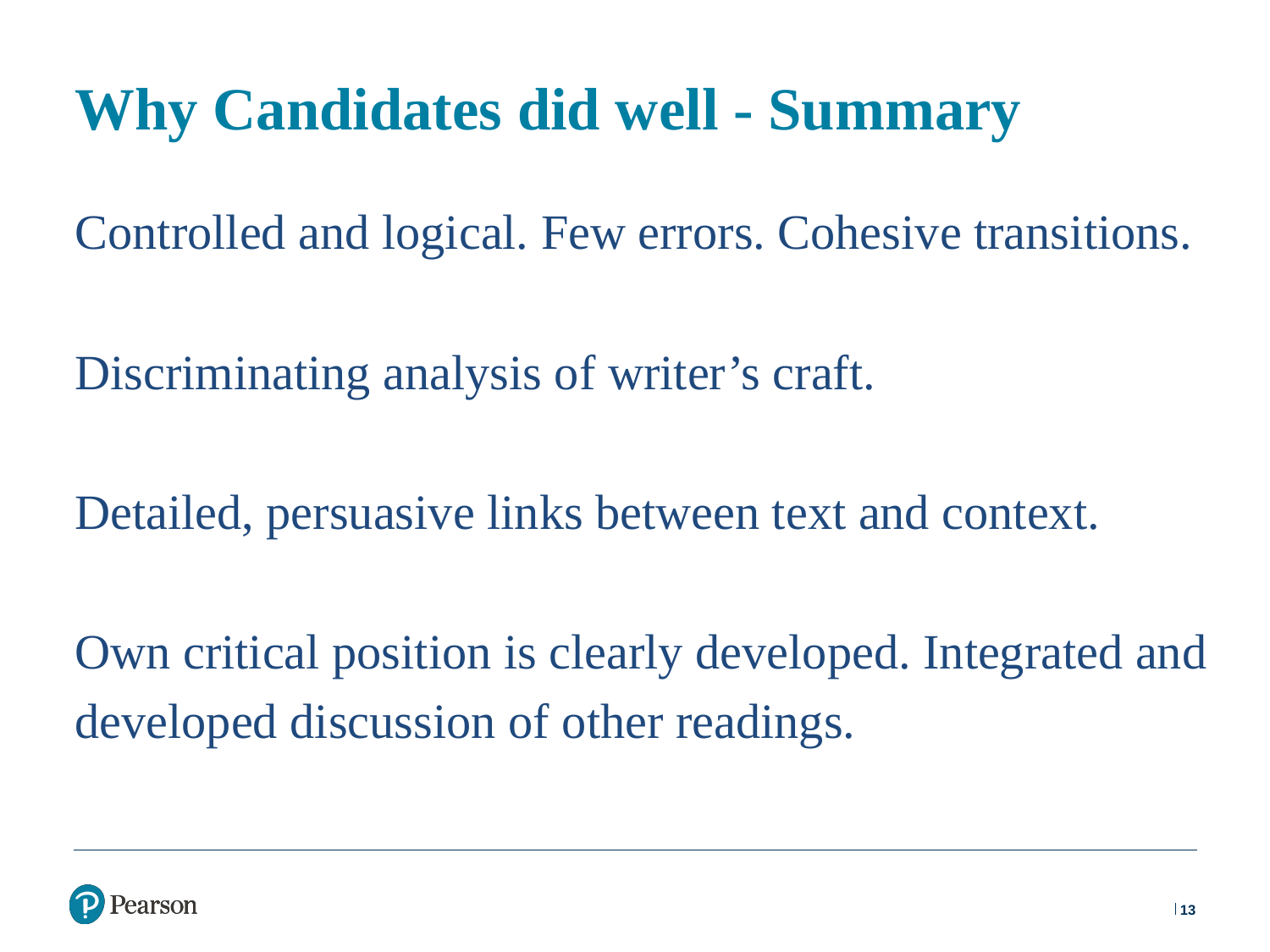

# Why Candidates did well - Summary
Controlled and logical. Few errors. Cohesive transitions.

Discriminating analysis of writer’s craft.

Detailed, persuasive links between text and context.

Own critical position is clearly developed. Integrated and developed discussion of other readings.

13